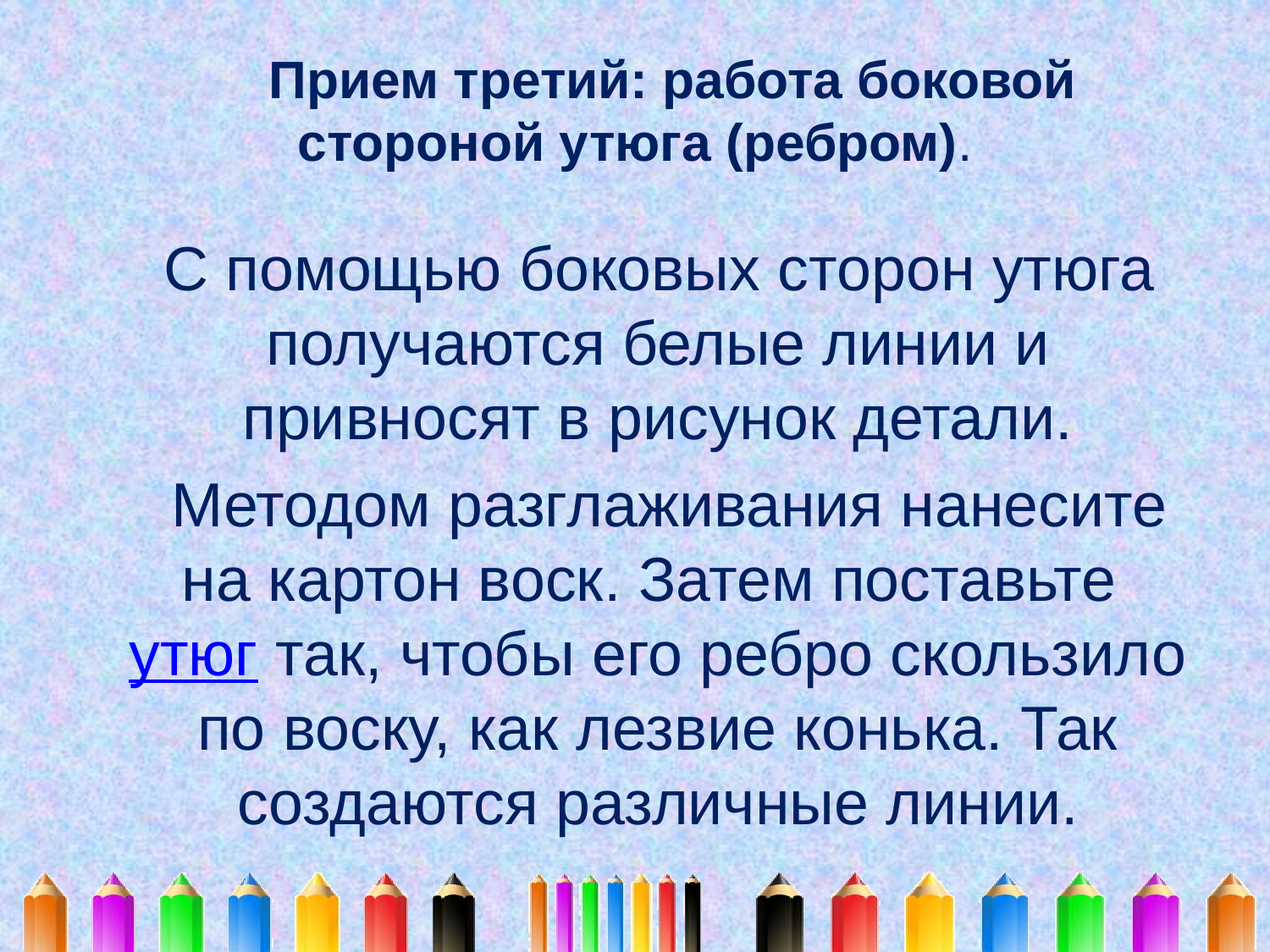

# Прием третий: работа боковой стороной утюга (ребром).
    С помощью боковых сторон утюга получаются белые линии и привносят в рисунок детали.
    Методом разглаживания нанесите на картон воск. Затем поставьте утюг так, чтобы его ребро скользило по воску, как лезвие конька. Так создаются различные линии.